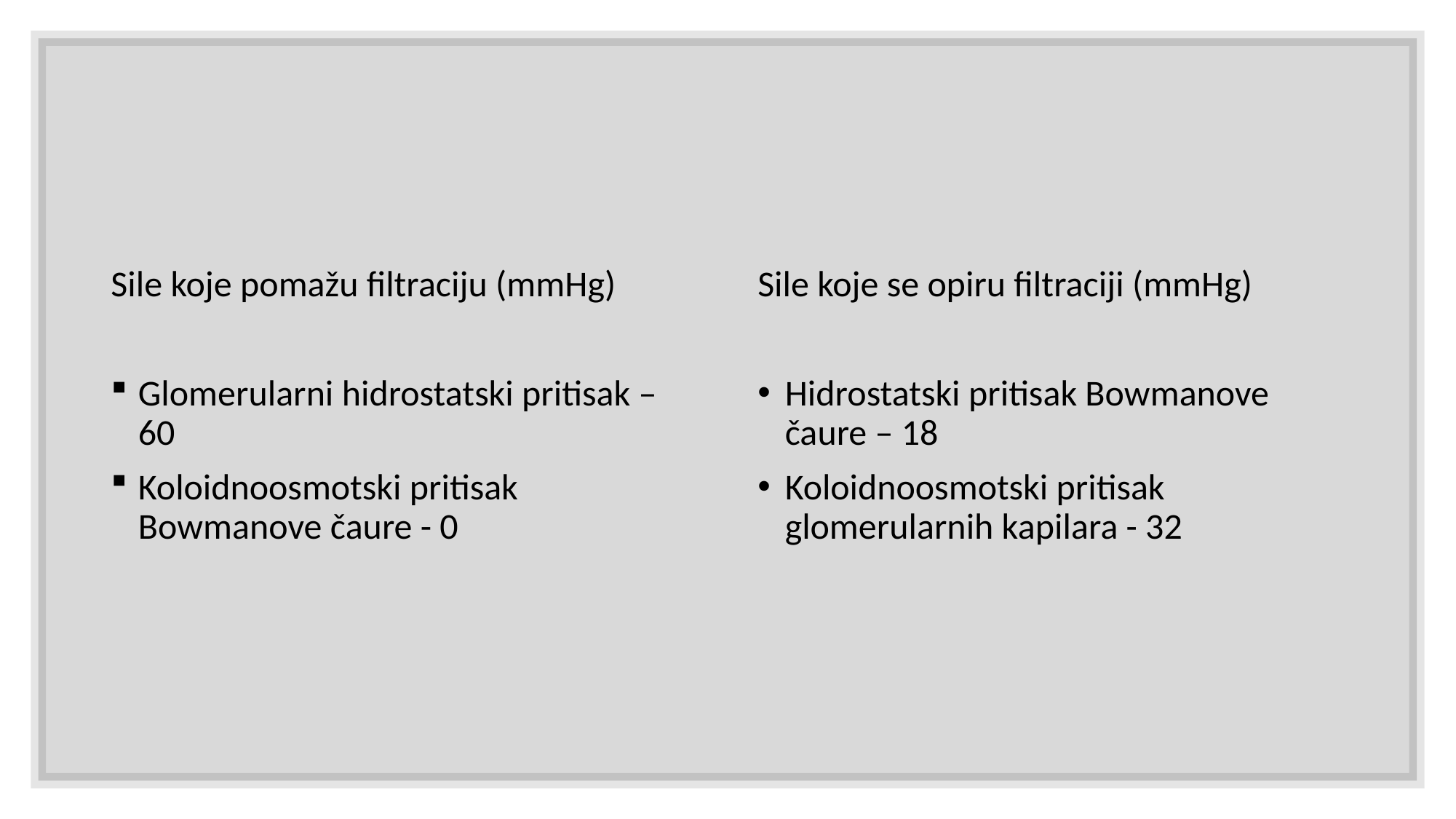

Sile koje pomažu filtraciju (mmHg)

Glomerularni hidrostatski pritisak – 60
Koloidnoosmotski pritisak Bowmanove čaure - 0
Sile koje se opiru filtraciji (mmHg)

Hidrostatski pritisak Bowmanove čaure – 18
Koloidnoosmotski pritisak glomerularnih kapilara - 32